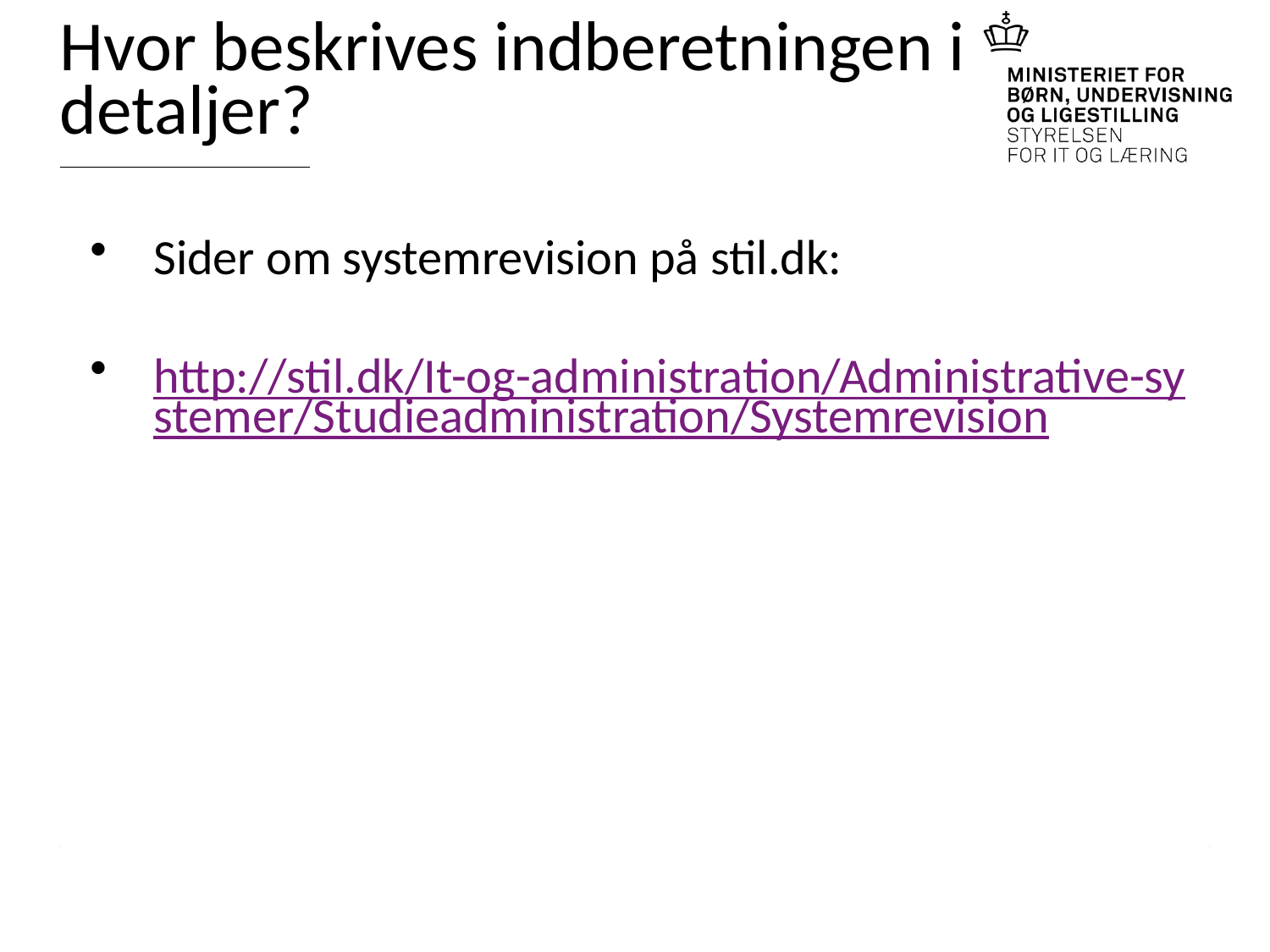

# Hvor beskrives indberetningen i detaljer?

Sider om systemrevision på stil.dk:

http://stil.dk/It-og-administration/Administrative-systemer/Studieadministration/Systemrevision